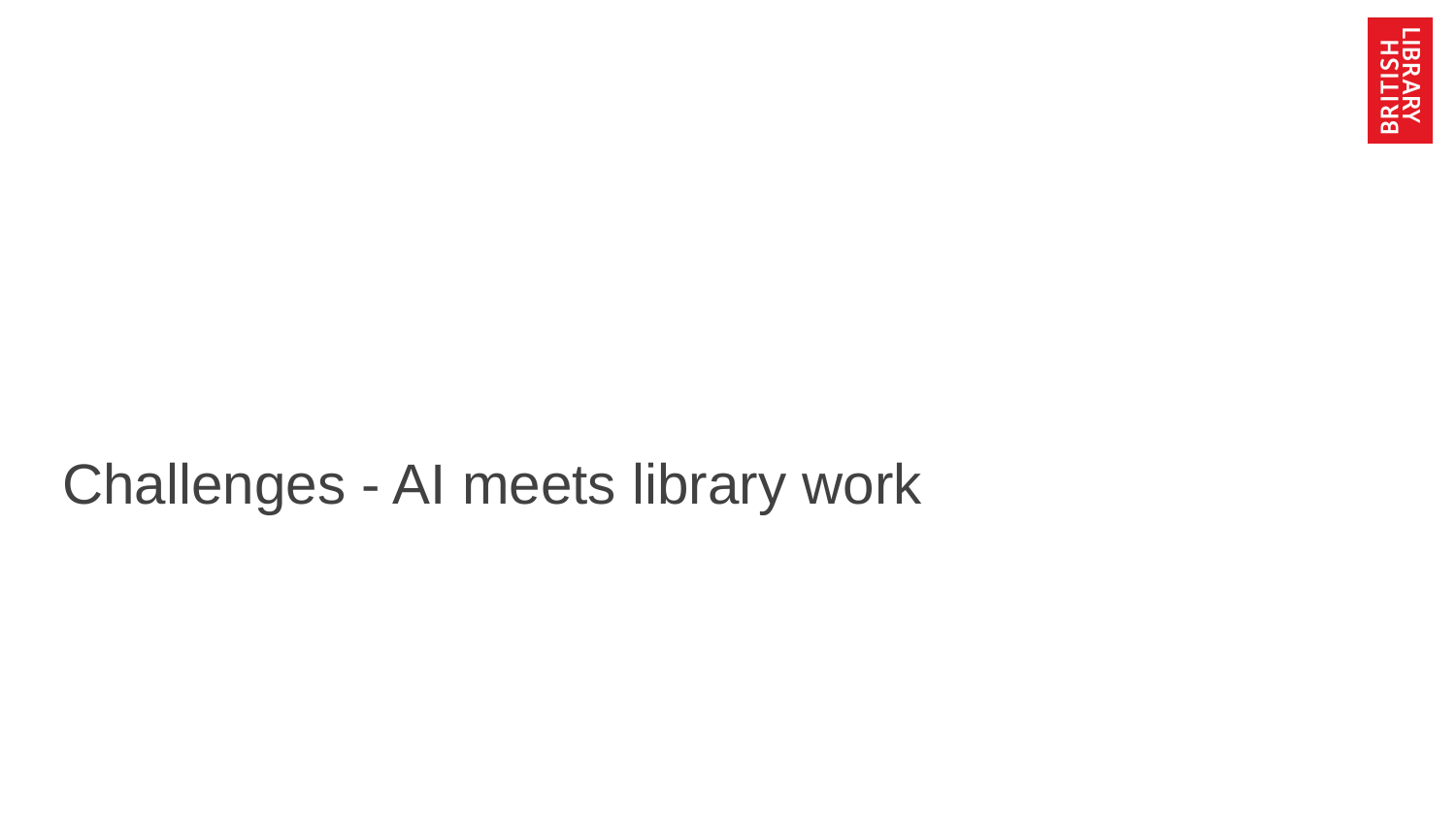

# Challenges - AI meets library work